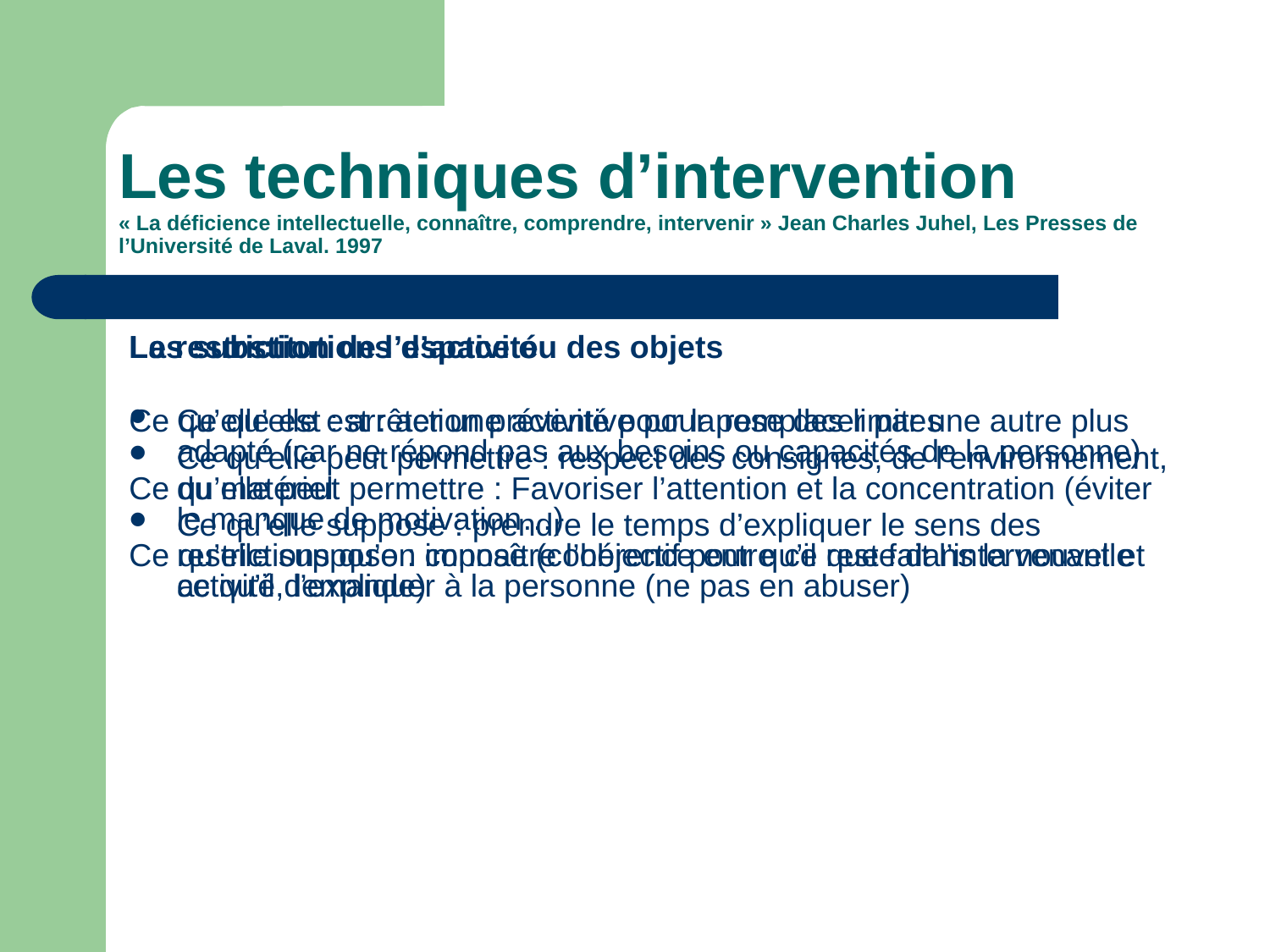

# Les techniques d’intervention « La déficience intellectuelle, connaître, comprendre, intervenir » Jean Charles Juhel, Les Presses de l’Université de Laval. 1997
Les substitutions d’activité

Ce qu’elle est : arrêter une activité pour la remplacer par une autre plus adapté (car ne répond pas aux besoins ou capacités de la personne)
Ce qu’elle peut permettre : Favoriser l’attention et la concentration (éviter le manque de motivation…)
Ce qu’elle suppose : connaître l’objectif pour qu’il reste dans la nouvelle activité, l’expliquer à la personne (ne pas en abuser)
La restriction de l’espace ou des objets

Ce qu’elle est : action préventive pour pose des limites
Ce qu’elle peut permettre : respect des consignes, de l’environnement, du matériel
Ce qu’elle suppose : prendre le temps d’expliquer le sens des restrictions qu’on impose (cohérence entre ce que fait l’intervenant et ce qu’il demande)